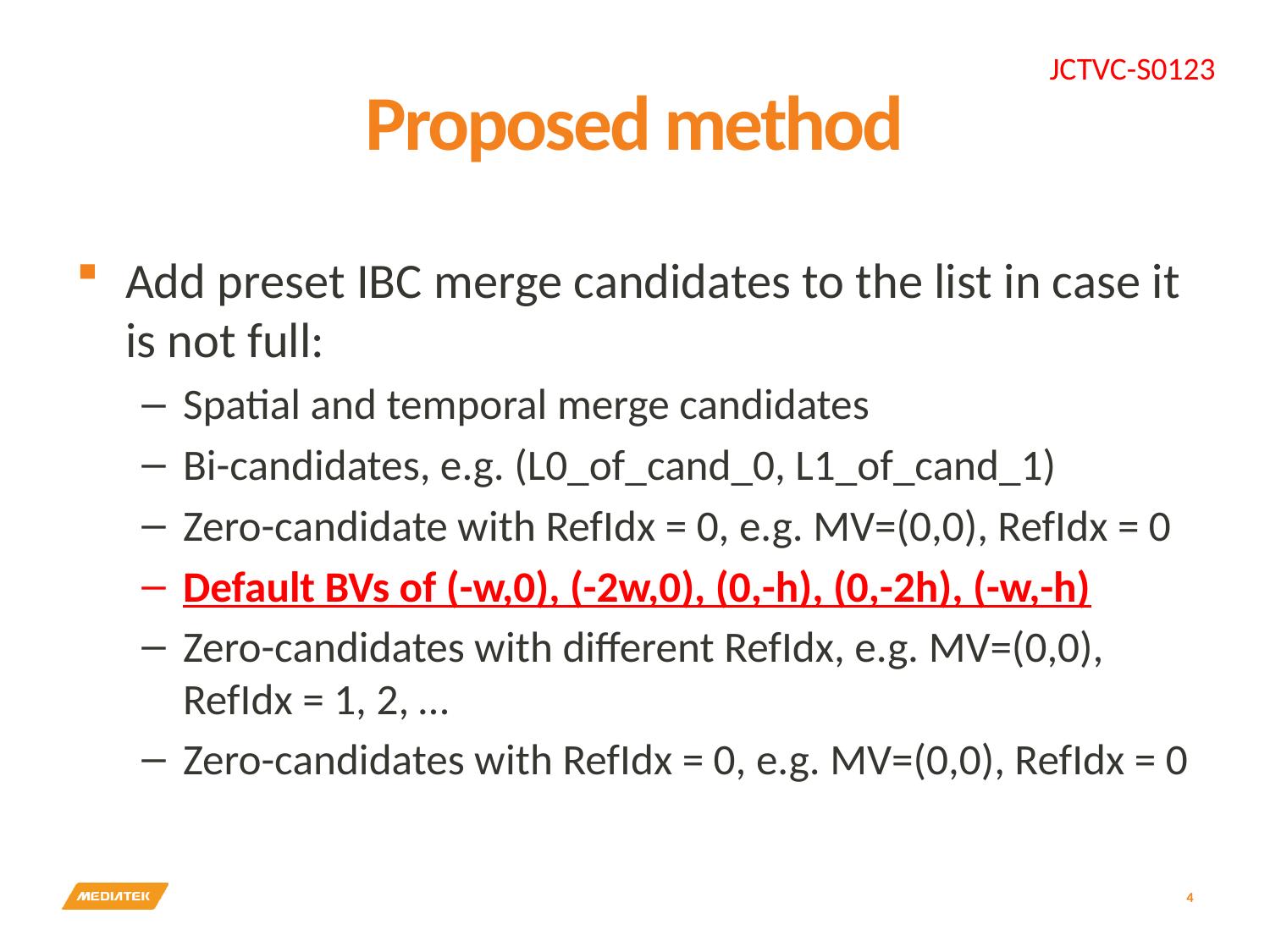

JCTVC-S0123
# Proposed method
Add preset IBC merge candidates to the list in case it is not full:
Spatial and temporal merge candidates
Bi-candidates, e.g. (L0_of_cand_0, L1_of_cand_1)
Zero-candidate with RefIdx = 0, e.g. MV=(0,0), RefIdx = 0
Default BVs of (-w,0), (-2w,0), (0,-h), (0,-2h), (-w,-h)
Zero-candidates with different RefIdx, e.g. MV=(0,0), RefIdx = 1, 2, …
Zero-candidates with RefIdx = 0, e.g. MV=(0,0), RefIdx = 0
4